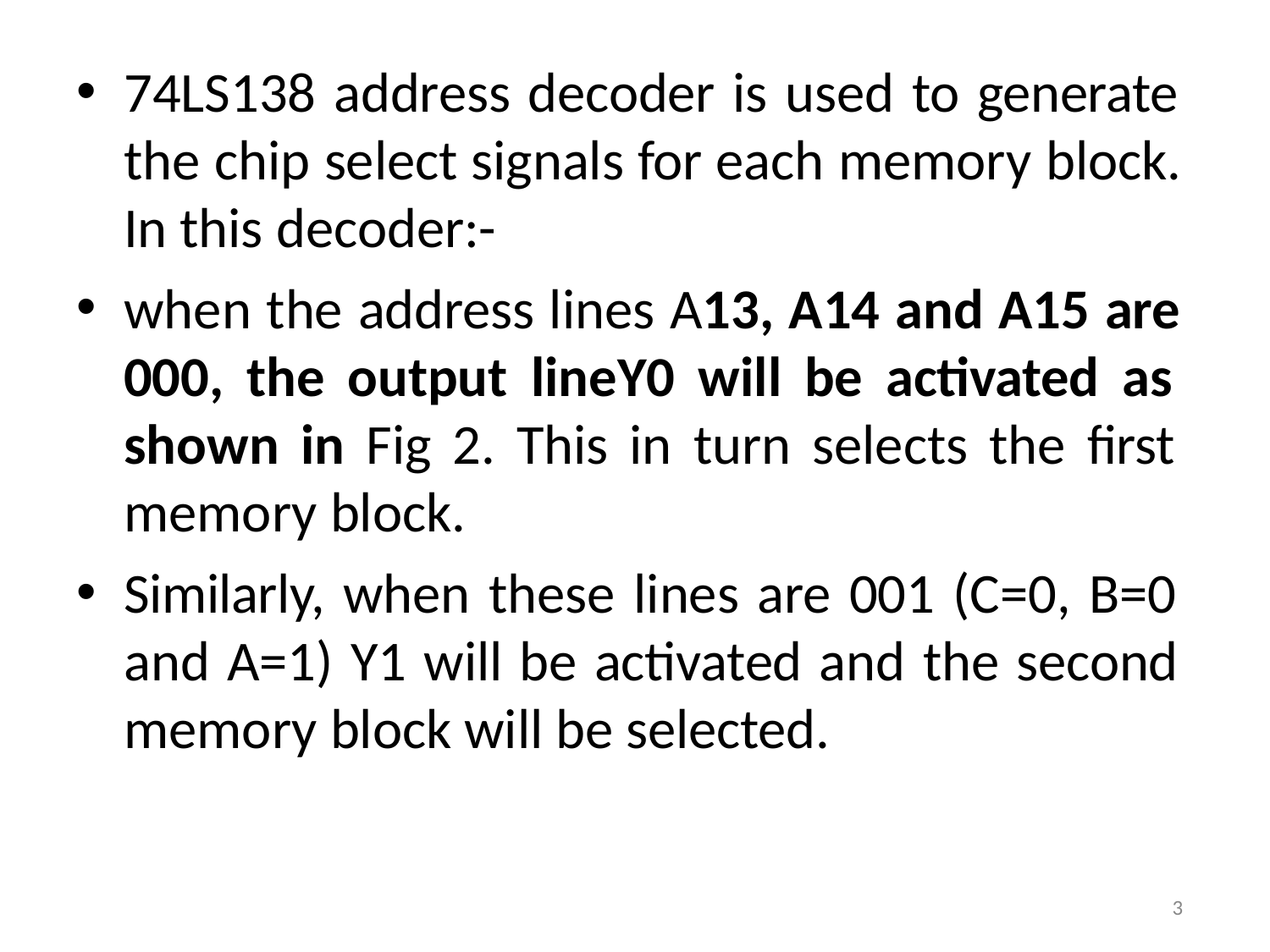

74LS138 address decoder is used to generate  the chip select signals for each memory block.  In this decoder:-
when the address lines A13, A14 and A15 are  000, the output lineY0 will be activated as  shown in Fig 2. This in turn selects the first  memory block.
Similarly, when these lines are 001 (C=0, B=0  and A=1) Y1 will be activated and the second  memory block will be selected.
3